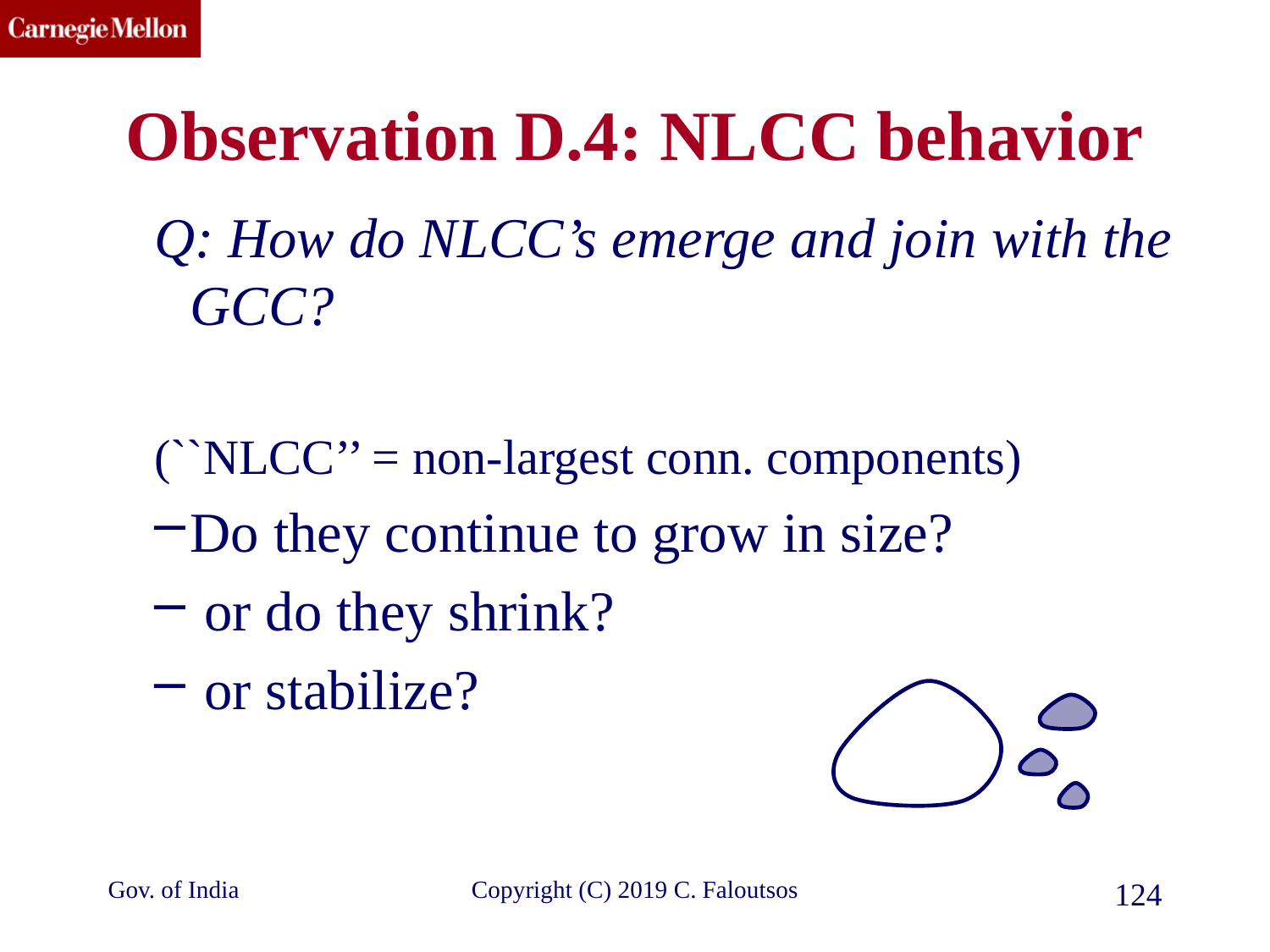

Observation D.4: NLCC behavior
Q: How do NLCC’s emerge and join with the GCC?

(``NLCC’’ = non-largest conn. components)
Do they continue to grow in size?
 or do they shrink?
 or stabilize?

Gov. of India
Copyright (C) 2019 C. Faloutsos
124